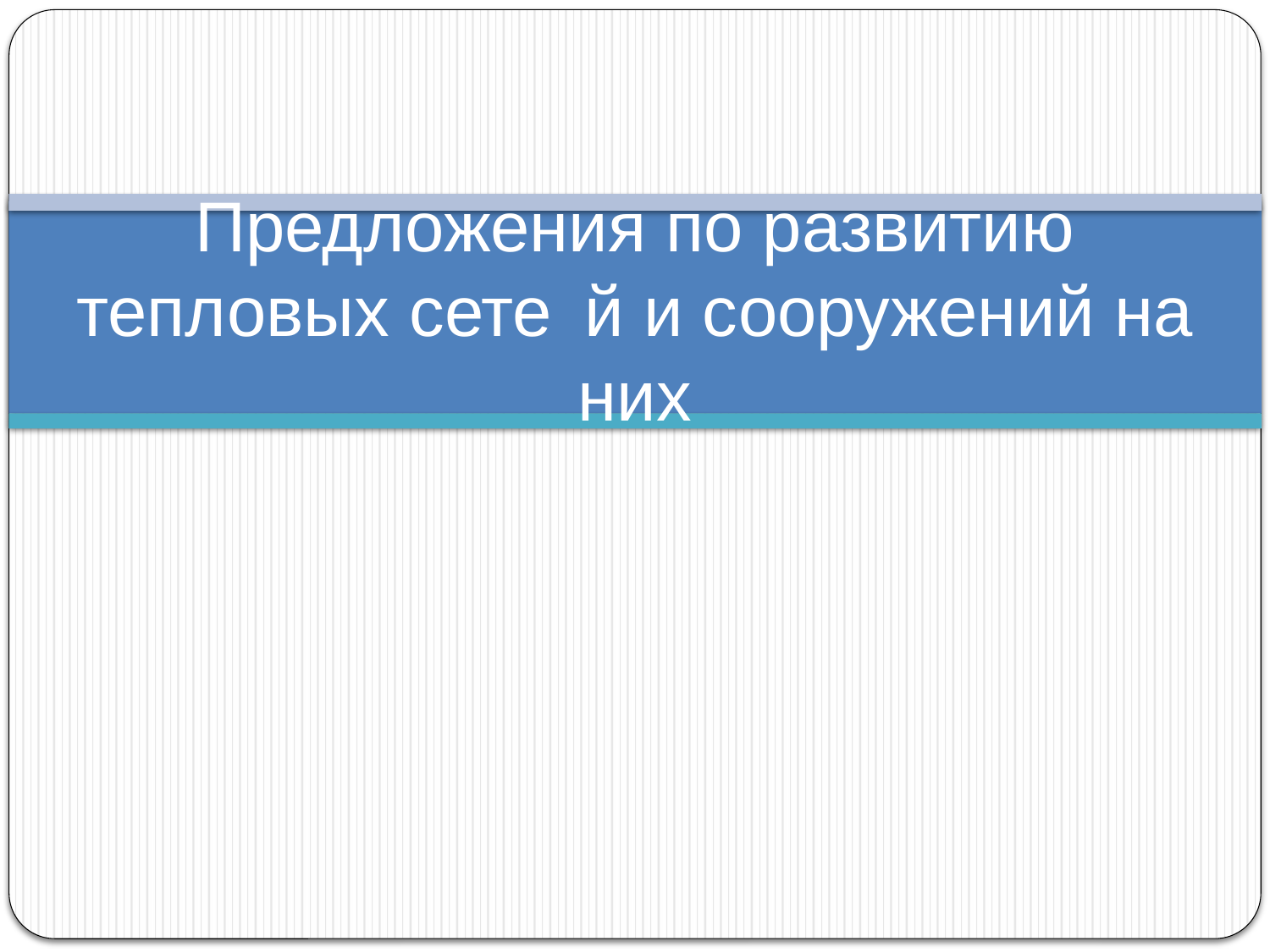

# Предложения по развитию тепловых сете	й и сооружений на них